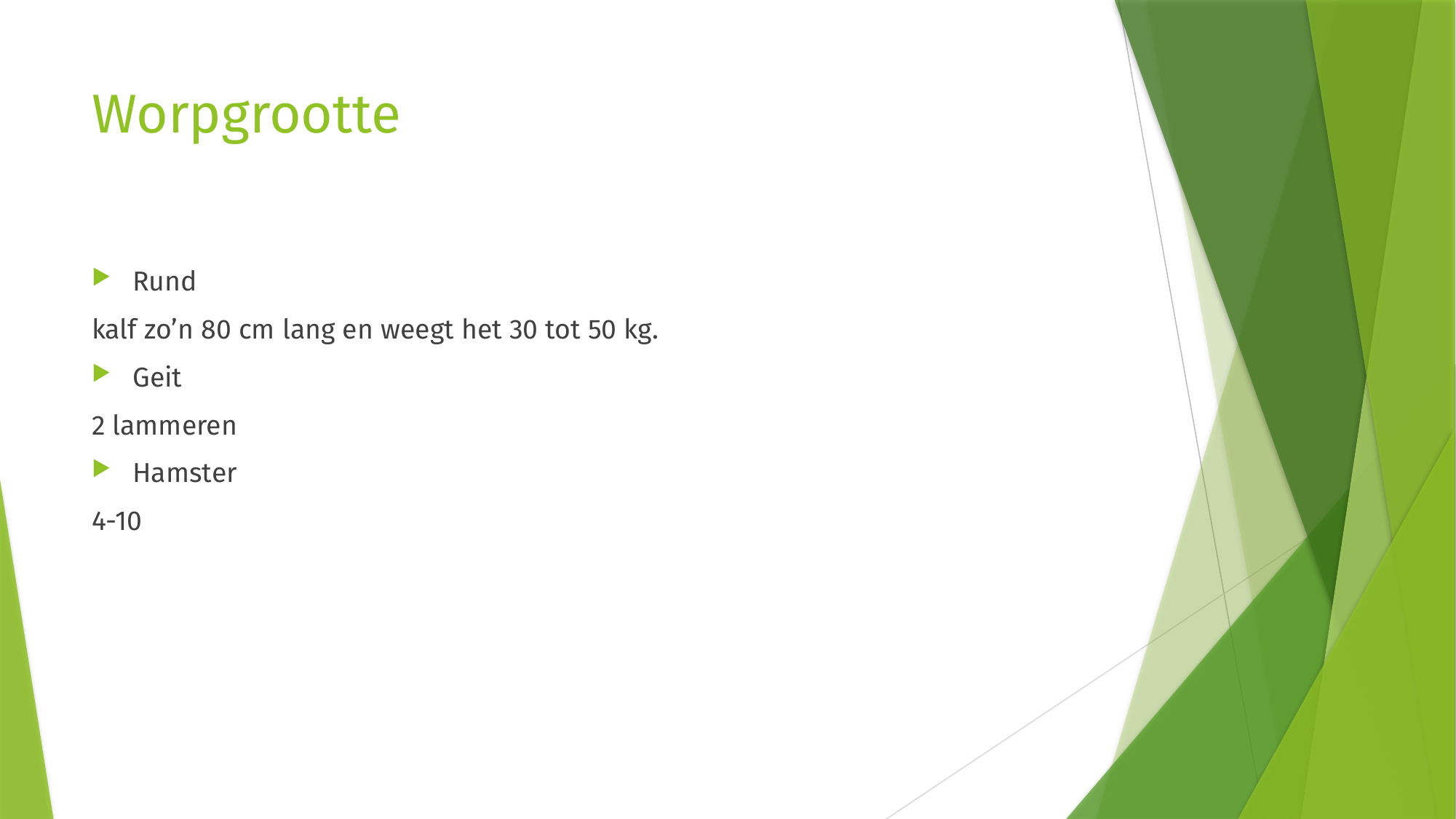

# Worpgrootte
Rund
kalf zo’n 80 cm lang en weegt het 30 tot 50 kg.
Geit
2 lammeren
Hamster
4-10